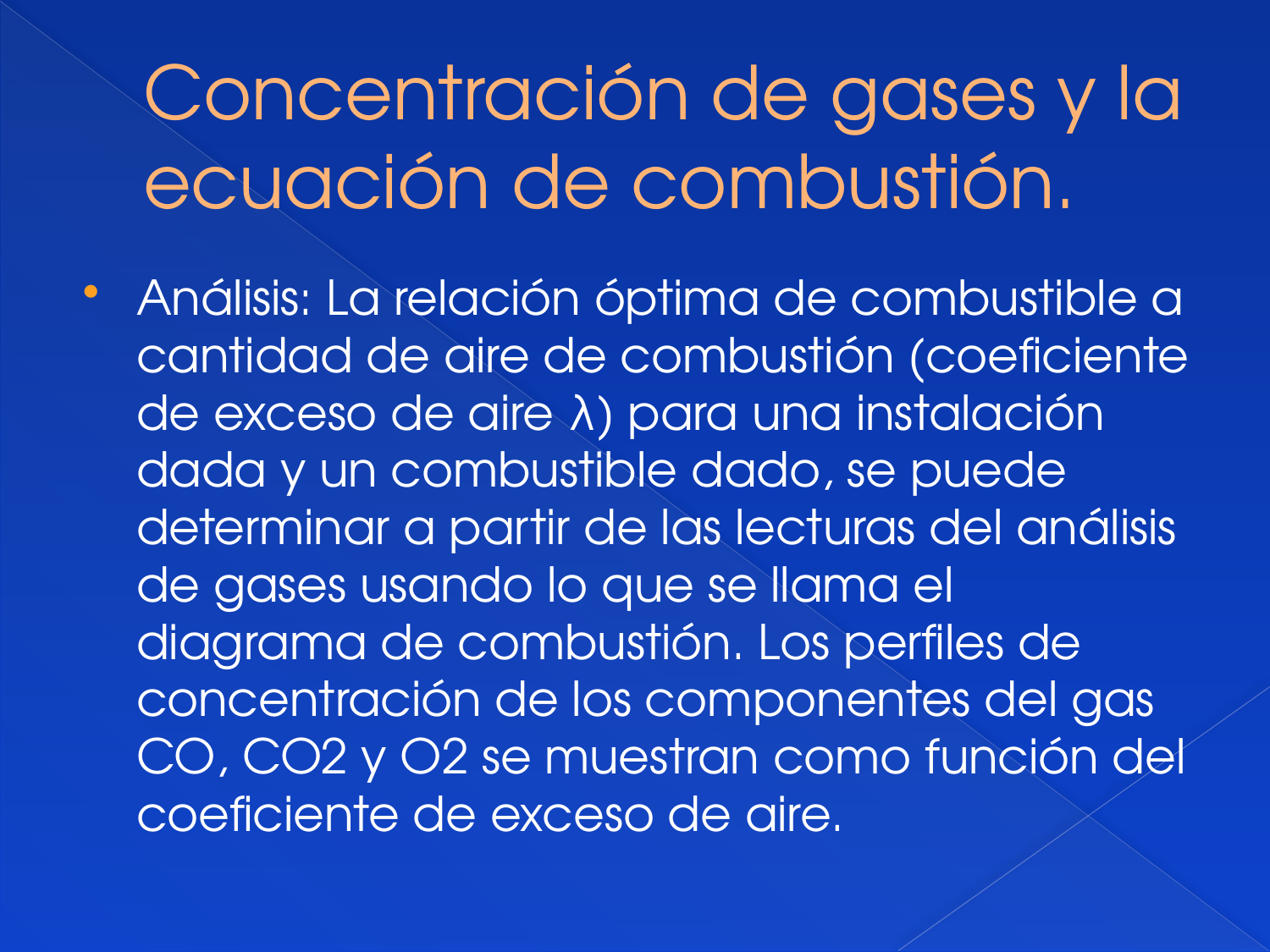

# Concentración de gases y la ecuación de combustión.
Análisis: La relación óptima de combustible a cantidad de aire de combustión (coeficiente de exceso de aire λ) para una instalación dada y un combustible dado, se puede determinar a partir de las lecturas del análisis de gases usando lo que se llama el diagrama de combustión. Los perfiles de concentración de los componentes del gas CO, CO2 y O2 se muestran como función del coeficiente de exceso de aire.